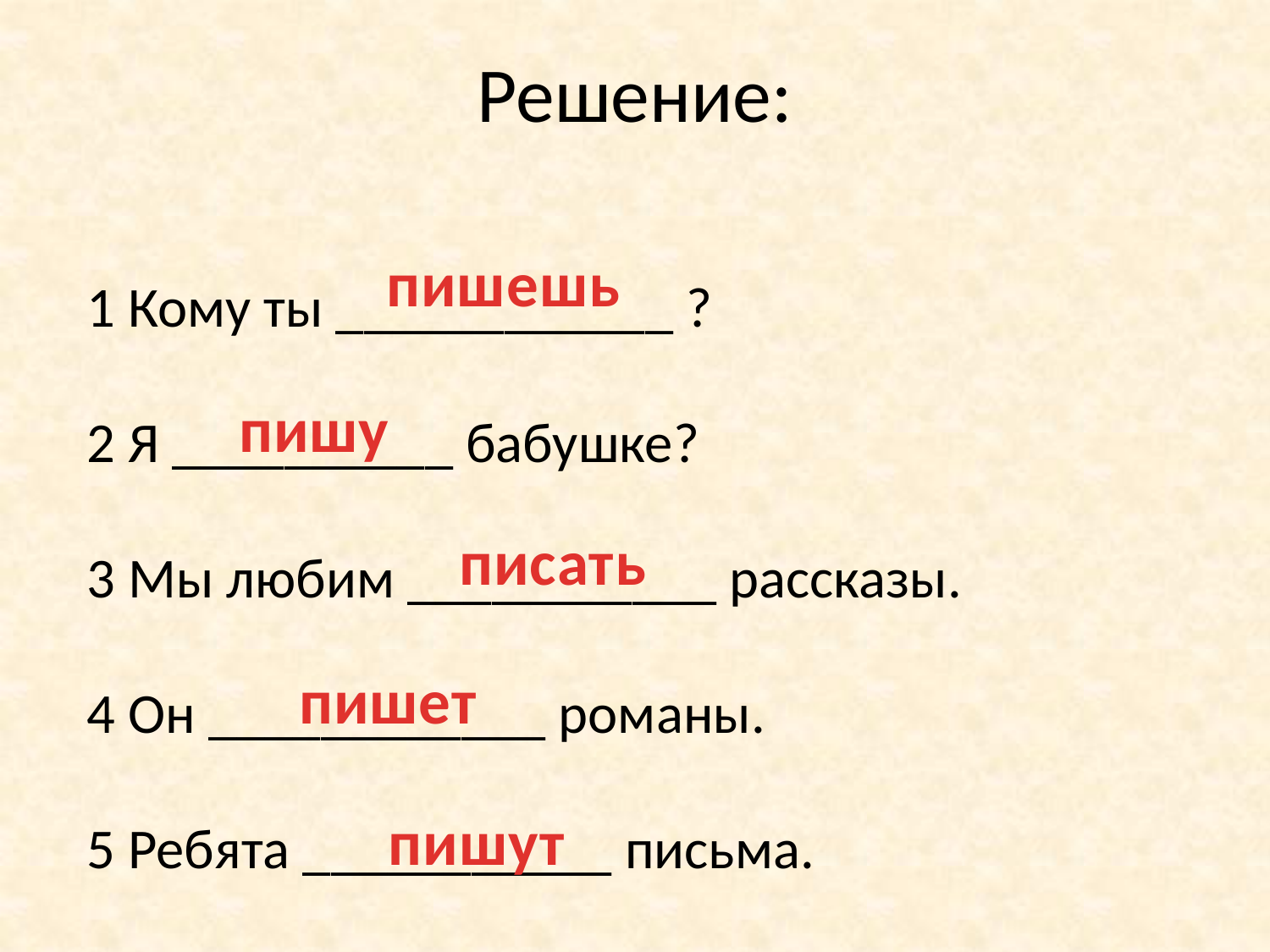

Решение:
1 Кому ты ____________ ?
2 Я __________ бабушке?
3 Мы любим ___________ рассказы.
4 Он ____________ романы.
5 Ребята ___________ письма.
пишешь
пишу
писать
пишет
пишут